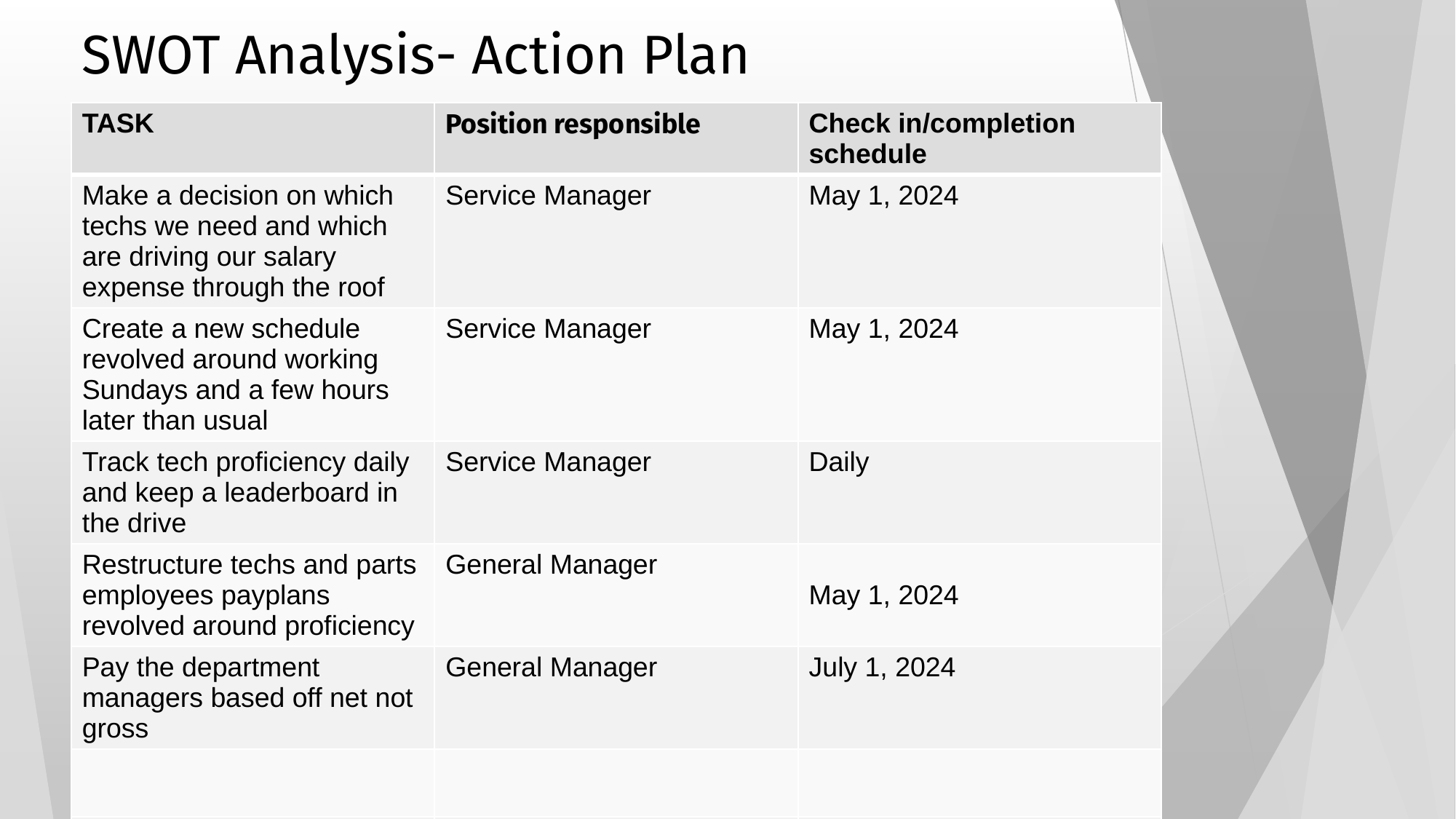

# SWOT Analysis- Action Plan
| TASK | Position responsible | Check in/completion schedule |
| --- | --- | --- |
| Make a decision on which techs we need and which are driving our salary expense through the roof | Service Manager | May 1, 2024 |
| Create a new schedule revolved around working Sundays and a few hours later than usual | Service Manager | May 1, 2024 |
| Track tech proficiency daily and keep a leaderboard in the drive | Service Manager | Daily |
| Restructure techs and parts employees payplans revolved around proficiency | General Manager | May 1, 2024 |
| Pay the department managers based off net not gross | General Manager | July 1, 2024 |
|  |  |  |
|  |  |  |